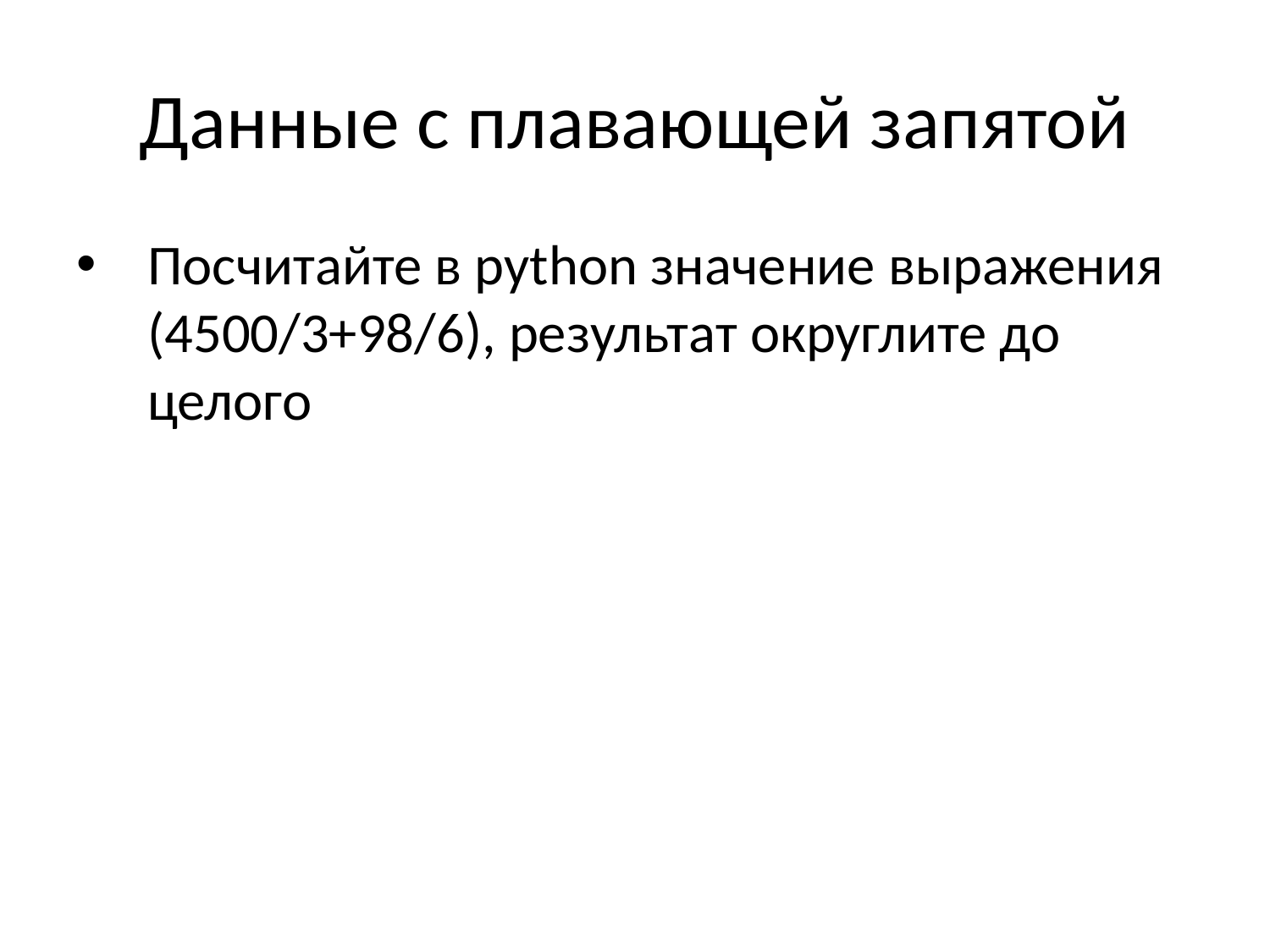

# Данные с плавающей запятой
Посчитайте в python значение выражения (4500/3+98/6), результат округлите до целого